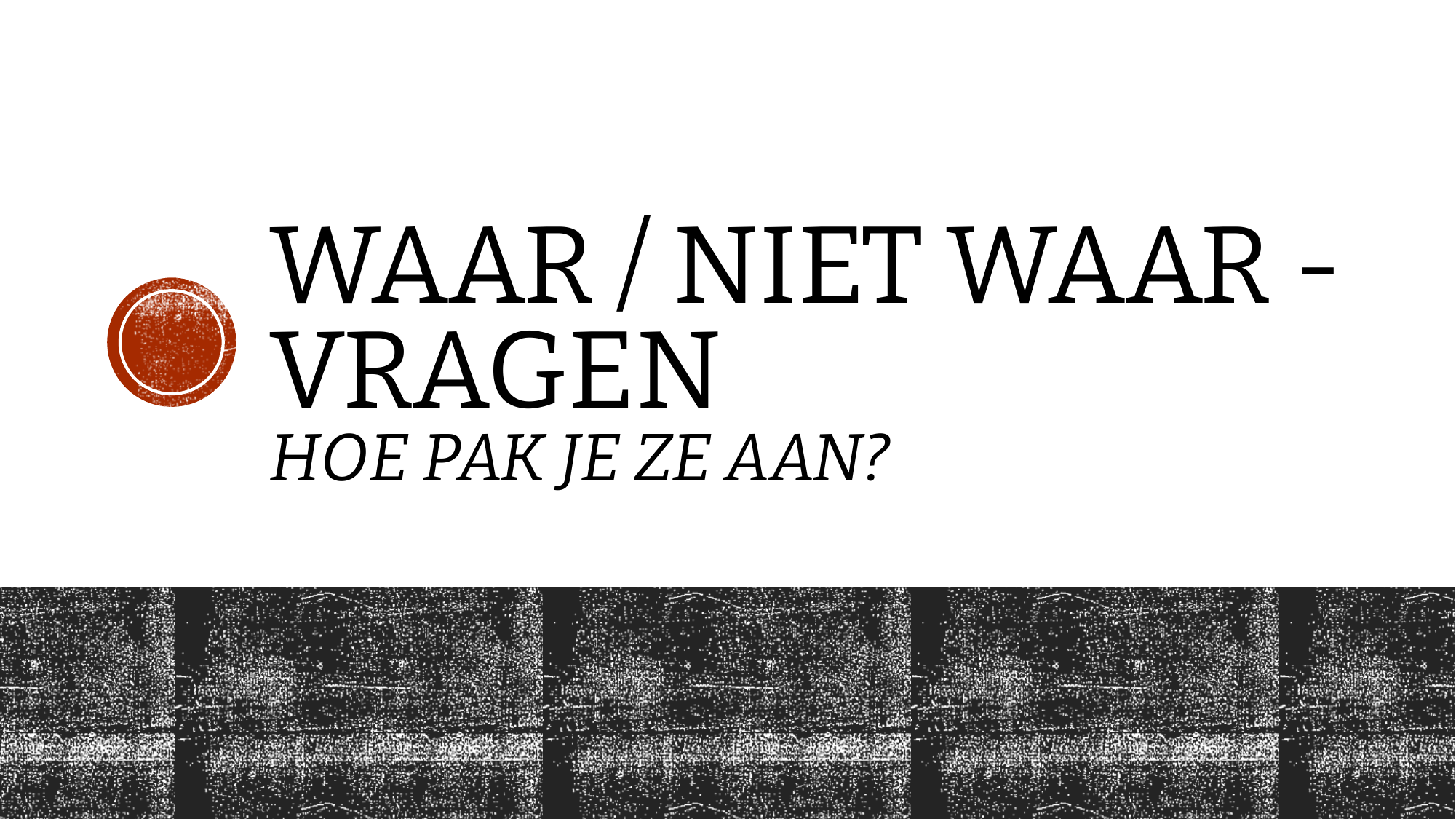

# Waar / niet waar -vragen hoe pak je ze aan?